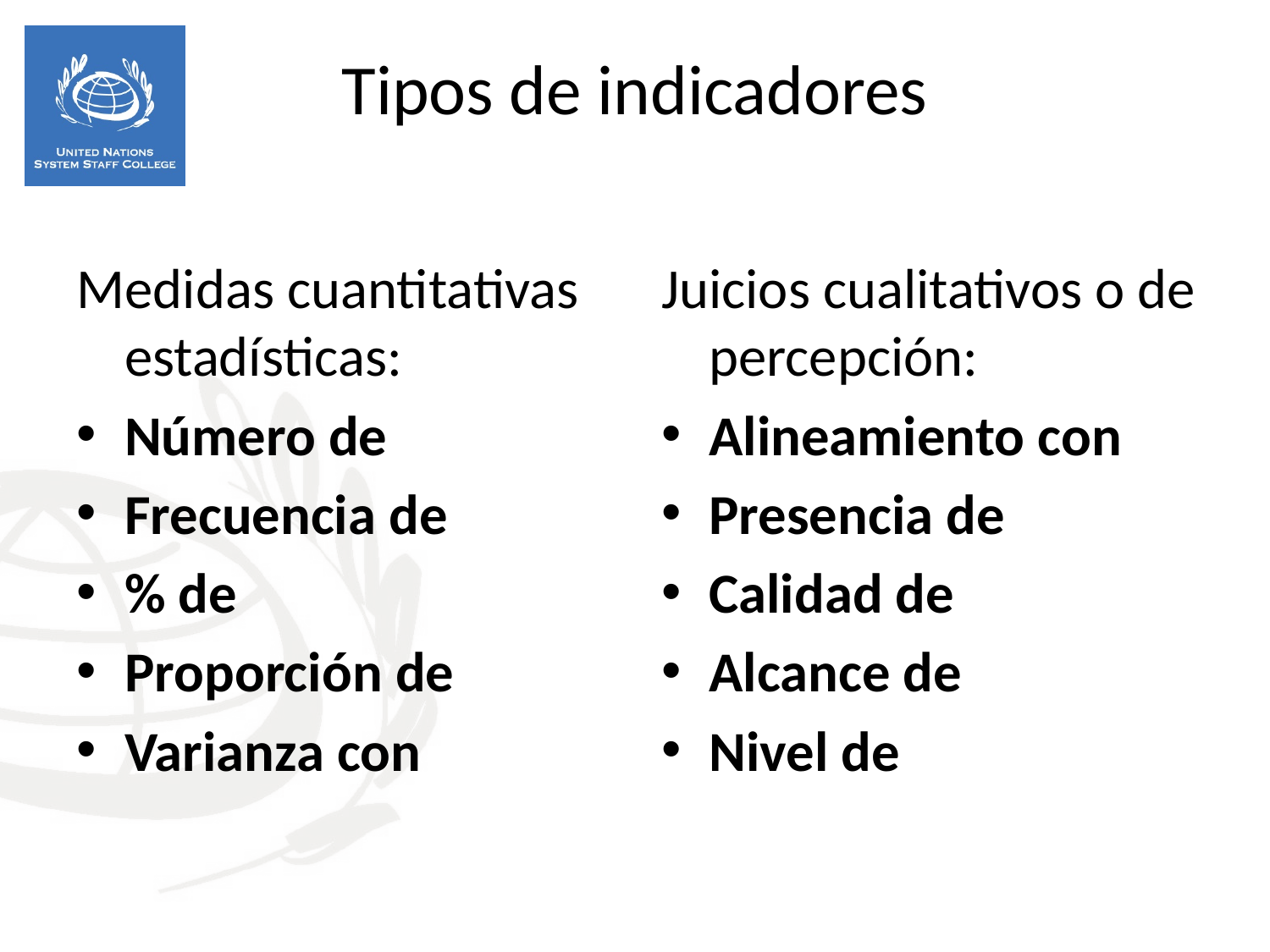

Tipos de indicadores
Medidas cuantitativas estadísticas:
Número de
Frecuencia de
% de
Proporción de
Varianza con
Juicios cualitativos o de percepción:
Alineamiento con
Presencia de
Calidad de
Alcance de
Nivel de